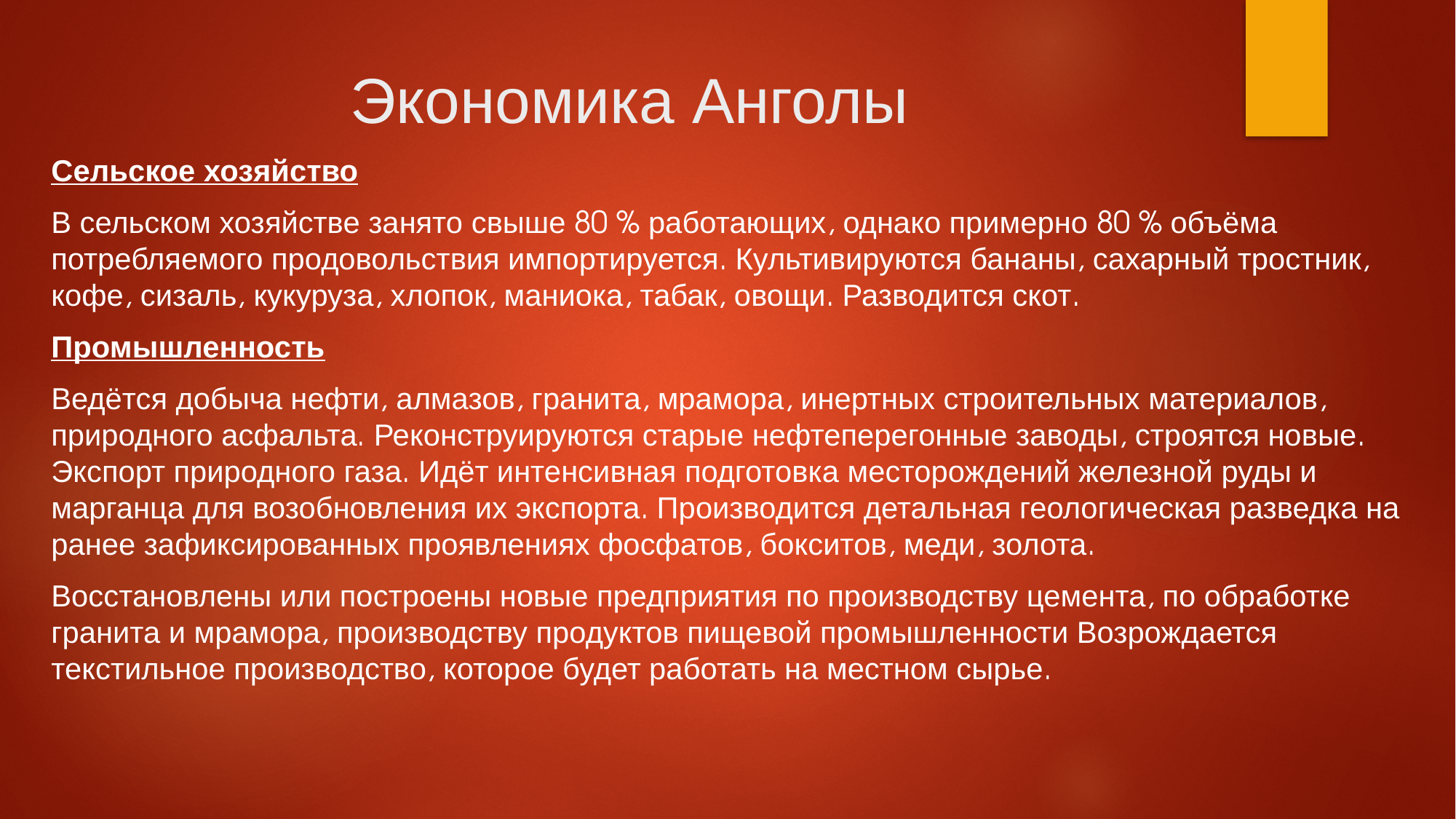

# Экономика Анголы
Сельское хозяйство
В сельском хозяйстве занято свыше 80 % работающих, однако примерно 80 % объёма потребляемого продовольствия импортируется. Культивируются бананы, сахарный тростник, кофе, сизаль, кукуруза, хлопок, маниока, табак, овощи. Разводится скот.
Промышленность
Ведётся добыча нефти, алмазов, гранита, мрамора, инертных строительных материалов, природного асфальта. Реконструируются старые нефтеперегонные заводы, строятся новые. Экспорт природного газа. Идёт интенсивная подготовка месторождений железной руды и марганца для возобновления их экспорта. Производится детальная геологическая разведка на ранее зафиксированных проявлениях фосфатов, бокситов, меди, золота.
Восстановлены или построены новые предприятия по производству цемента, по обработке гранита и мрамора, производству продуктов пищевой промышленности Возрождается текстильное производство, которое будет работать на местном сырье.